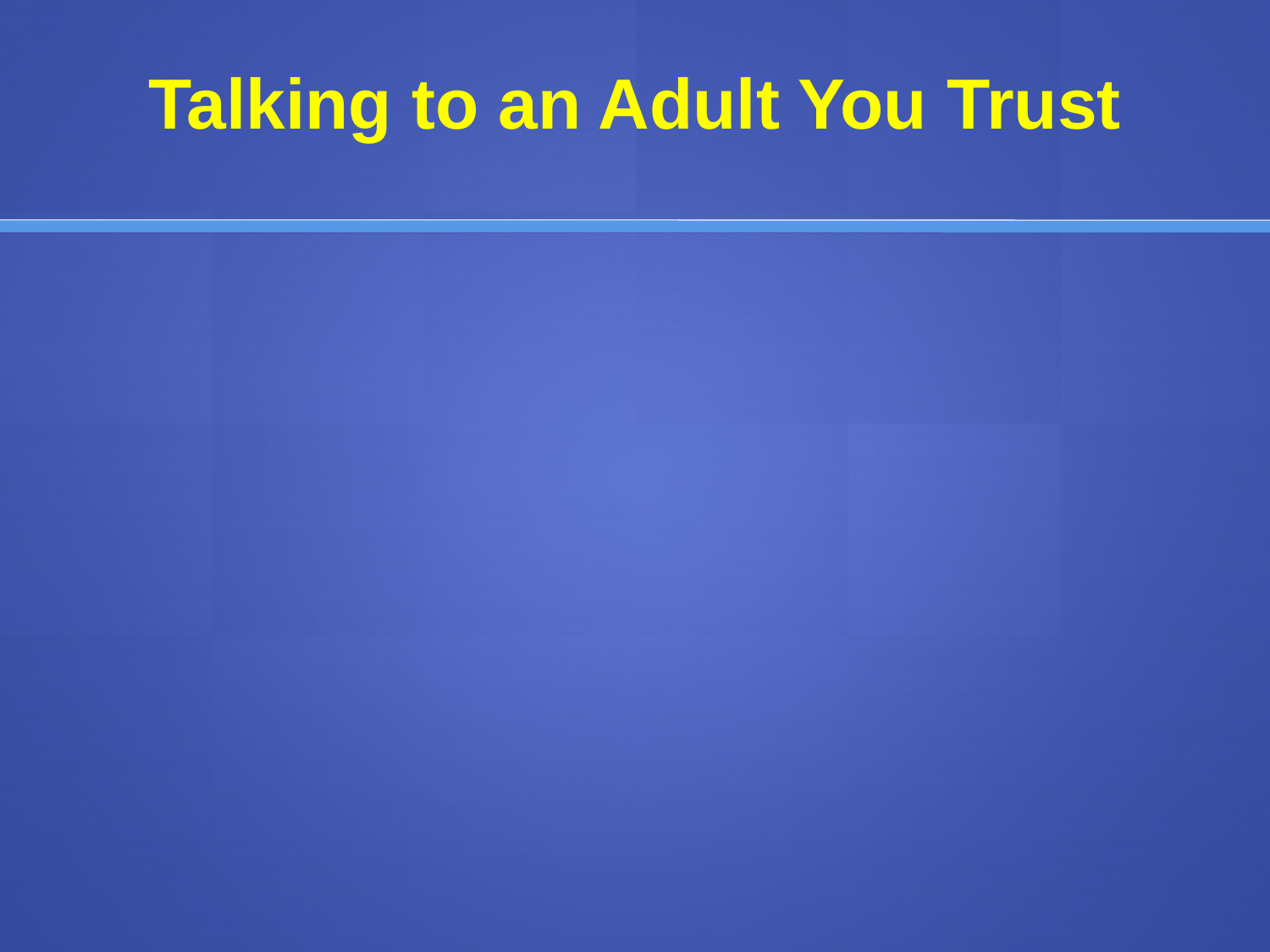

# Talking to an Adult You Trust